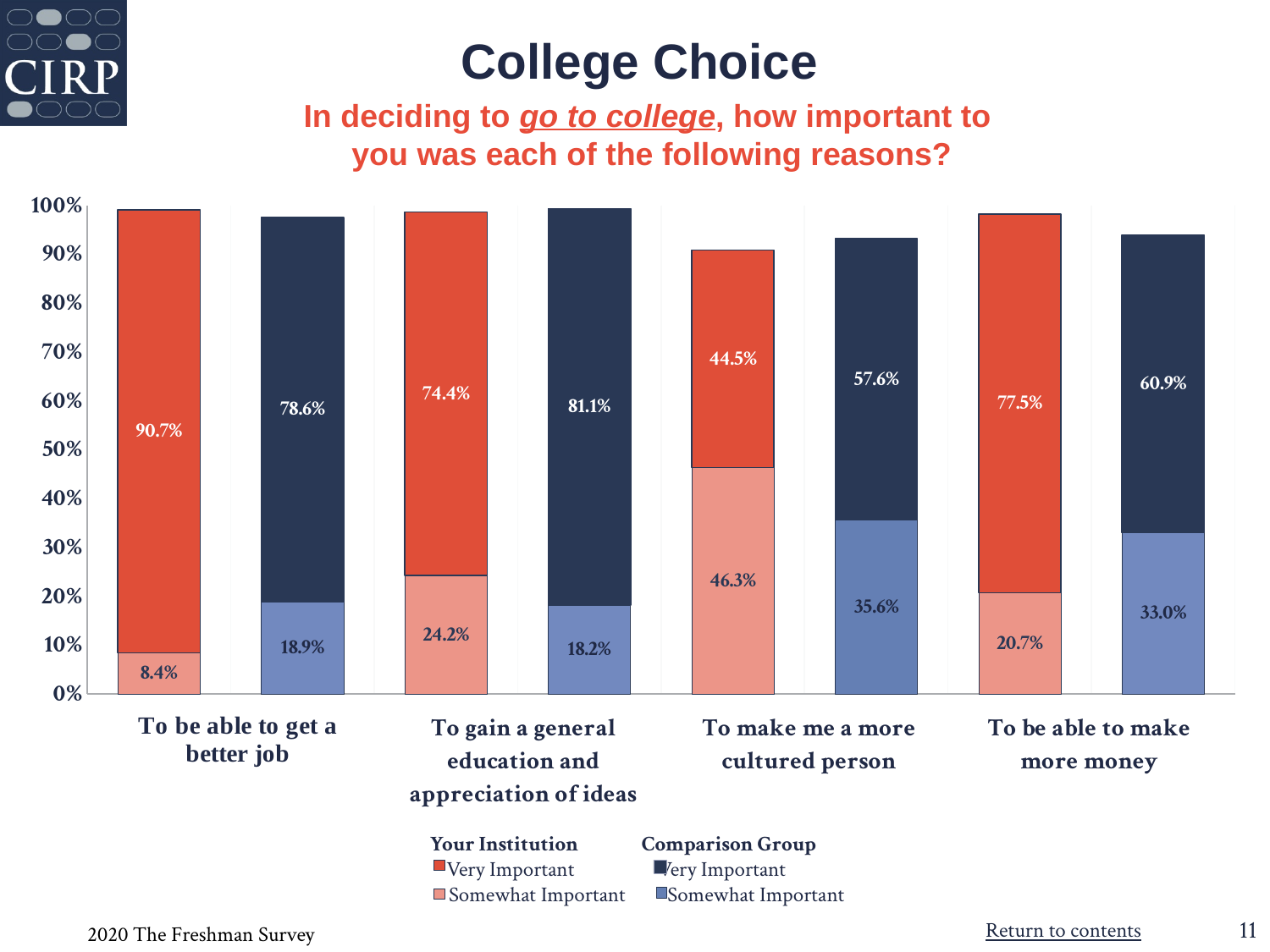

# College Choice
In deciding to go to college, how important to
you was each of the following reasons?

### Chart

| Category | Somewhat Important | Very Important |
|---|---|---|
| Your Institution | 0.084 | 0.907 |
| Comparison Group | 0.189 | 0.786 |
| Your Institution | 0.242 | 0.744 |
| Comparison Group | 0.182 | 0.811 |
| Your Institution | 0.463 | 0.445 |
| Comparison Group | 0.356 | 0.576 |
| Your Institution | 0.207 | 0.775 |
| Comparison Group | 0.33 | 0.609 |
 Your Institution               Comparison Group
     Very Important                  Very Important
     Somewhat Important         Somewhat Important

2020 The Freshman Survey

Return to contents
11